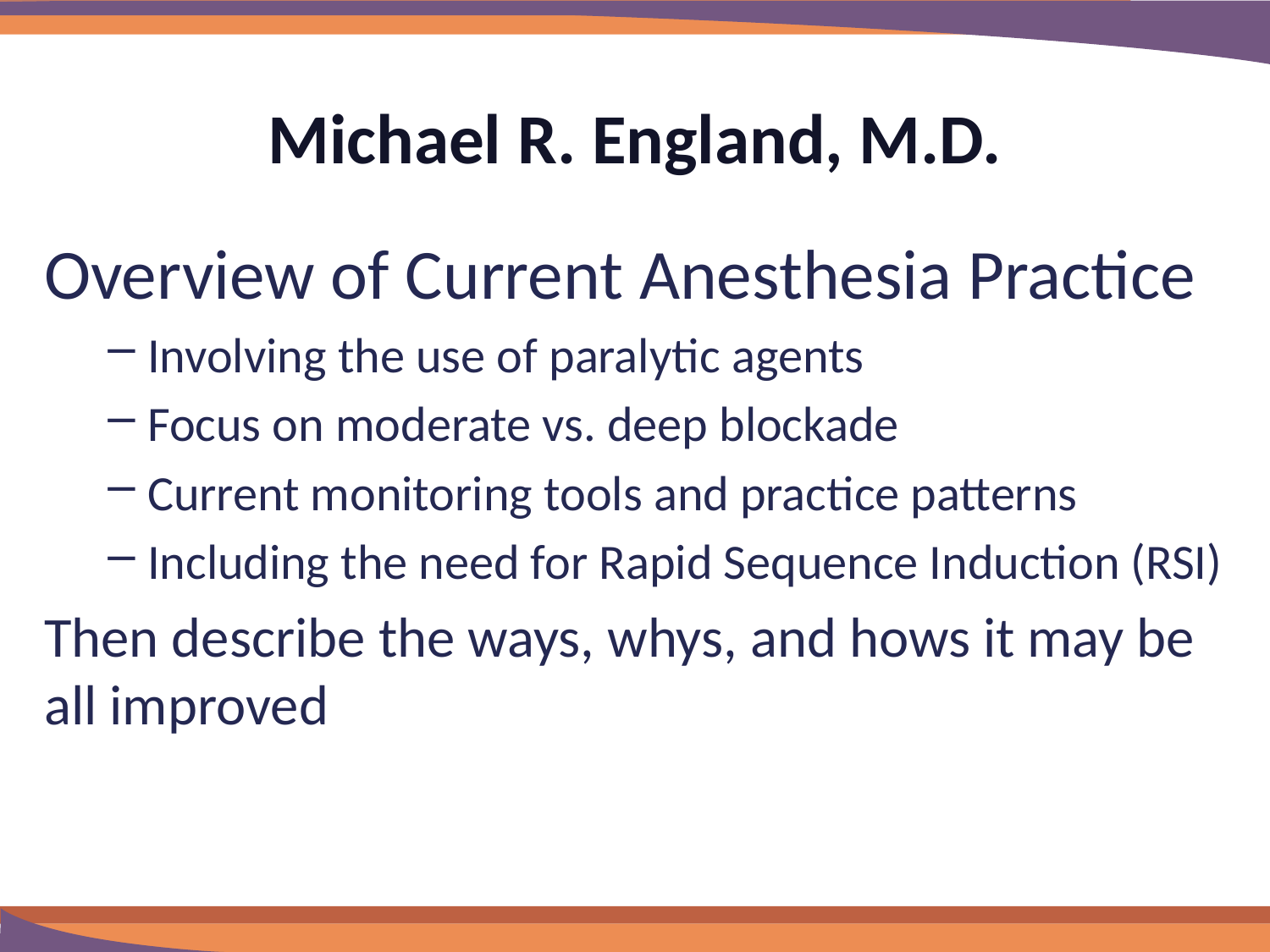

# Michael R. England, M.D.
Overview of Current Anesthesia Practice
Involving the use of paralytic agents
Focus on moderate vs. deep blockade
Current monitoring tools and practice patterns
Including the need for Rapid Sequence Induction (RSI)
Then describe the ways, whys, and hows it may be all improved